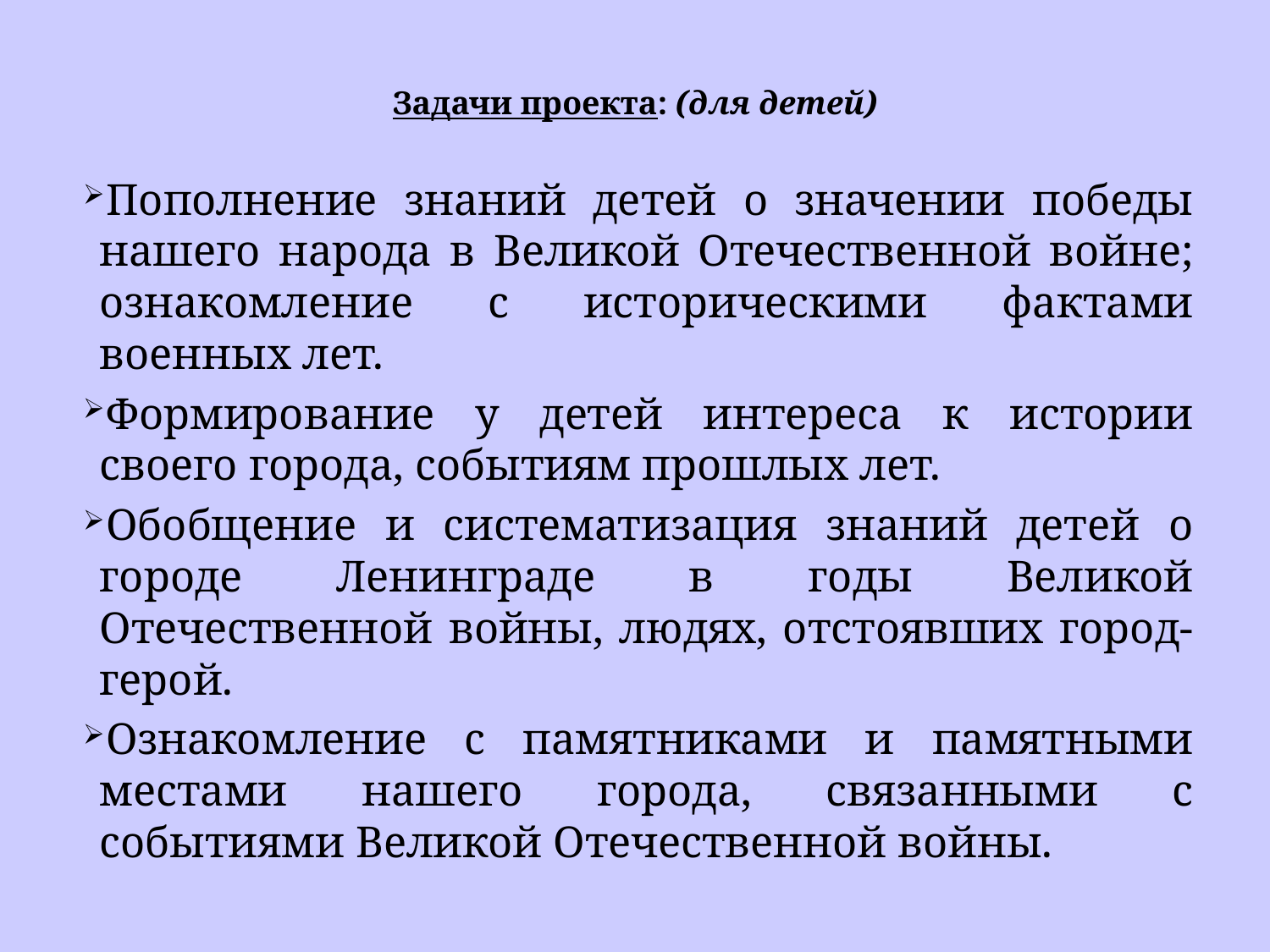

# Задачи проекта: (для детей)
Пополнение знаний детей о значении победы нашего народа в Великой Отечественной войне; ознакомление с историческими фактами военных лет.
Формирование у детей интереса к истории своего города, событиям прошлых лет.
Обобщение и систематизация знаний детей о городе Ленинграде в годы Великой Отечественной войны, людях, отстоявших город-герой.
Ознакомление с памятниками и памятными местами нашего города, связанными с событиями Великой Отечественной войны.